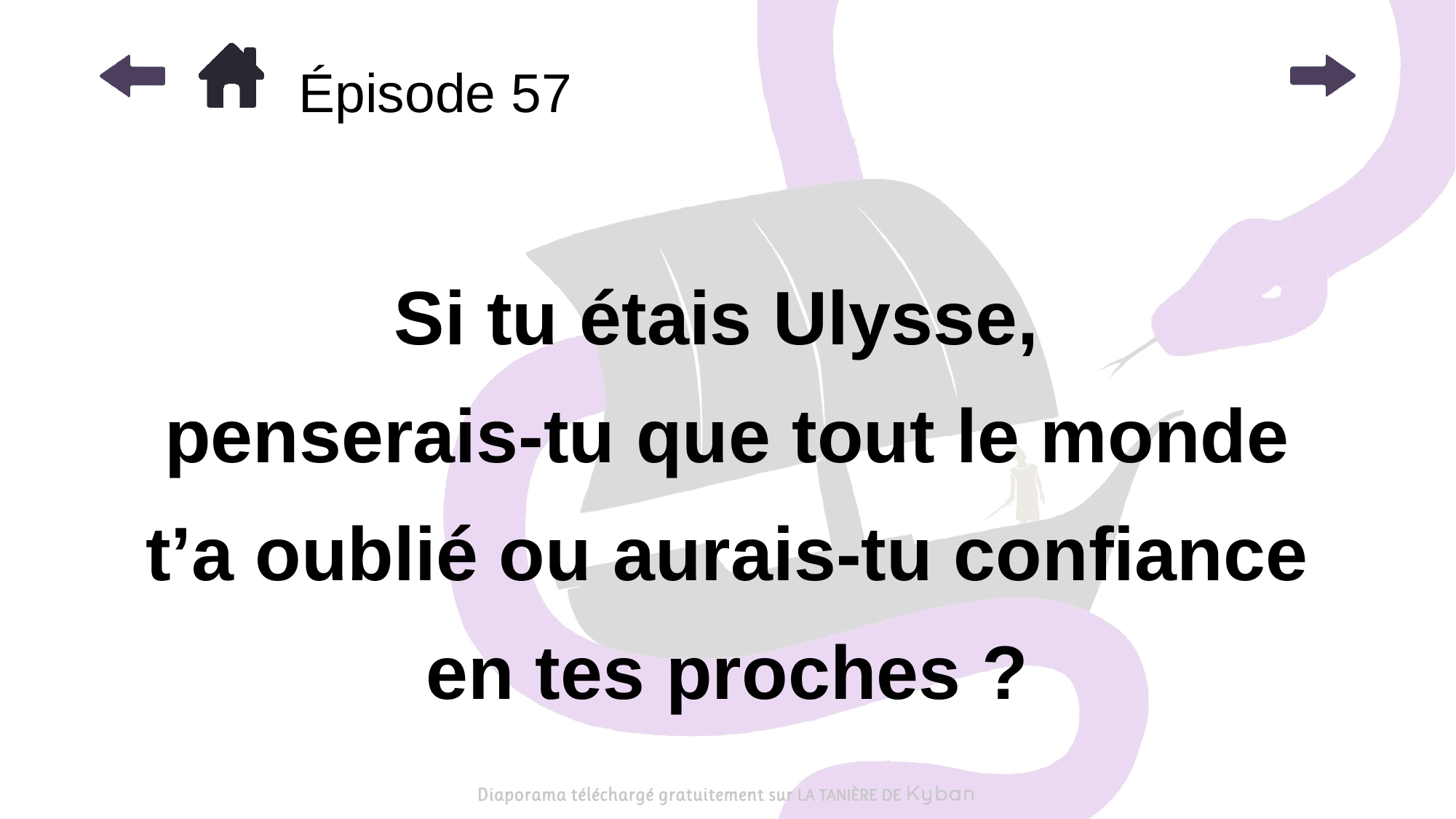

# Épisode 57
Si tu étais Ulysse,
penserais-tu que tout le monde t’a oublié ou aurais-tu confiance en tes proches ?